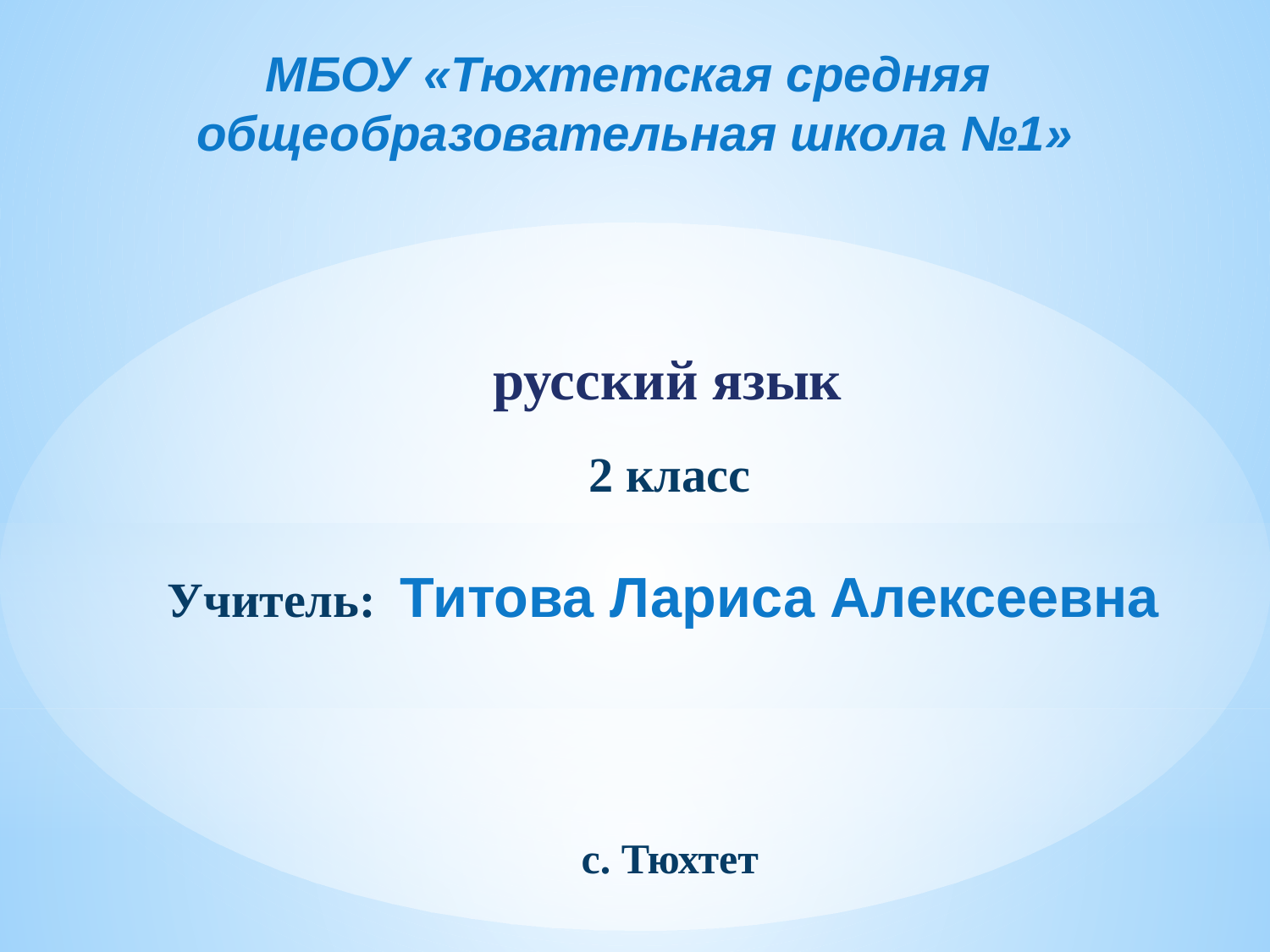

МБОУ «Тюхтетская средняя
общеобразовательная школа №1»
        русский язык
2 класс

Учитель:  Титова Лариса Алексеевна

с. Тюхтет